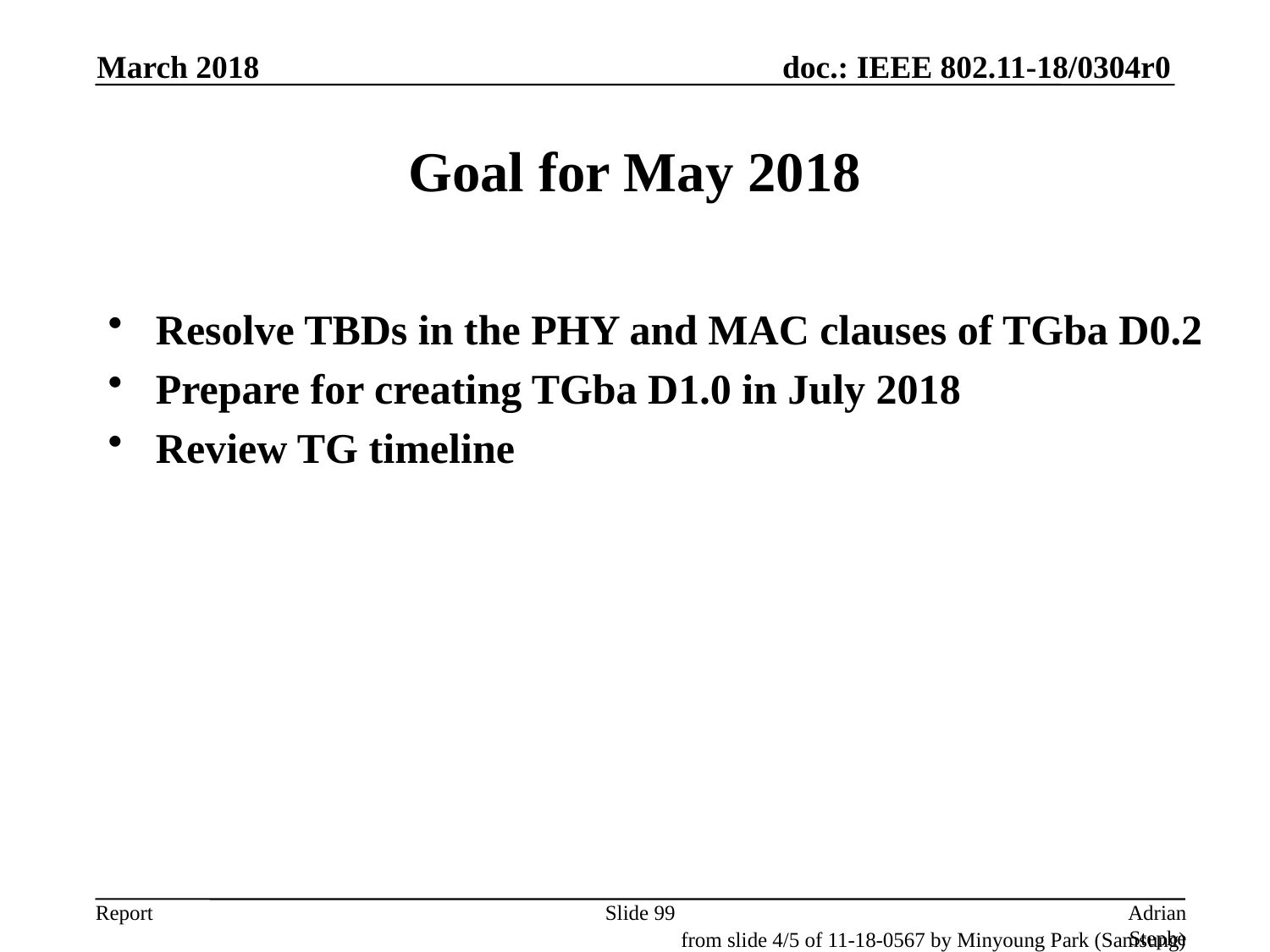

March 2018
# Goal for May 2018
Resolve TBDs in the PHY and MAC clauses of TGba D0.2
Prepare for creating TGba D1.0 in July 2018
Review TG timeline

Slide 99
Adrian Stephens, Intel Corporation
from slide 4/5 of 11-18-0567 by Minyoung Park (Samsung)